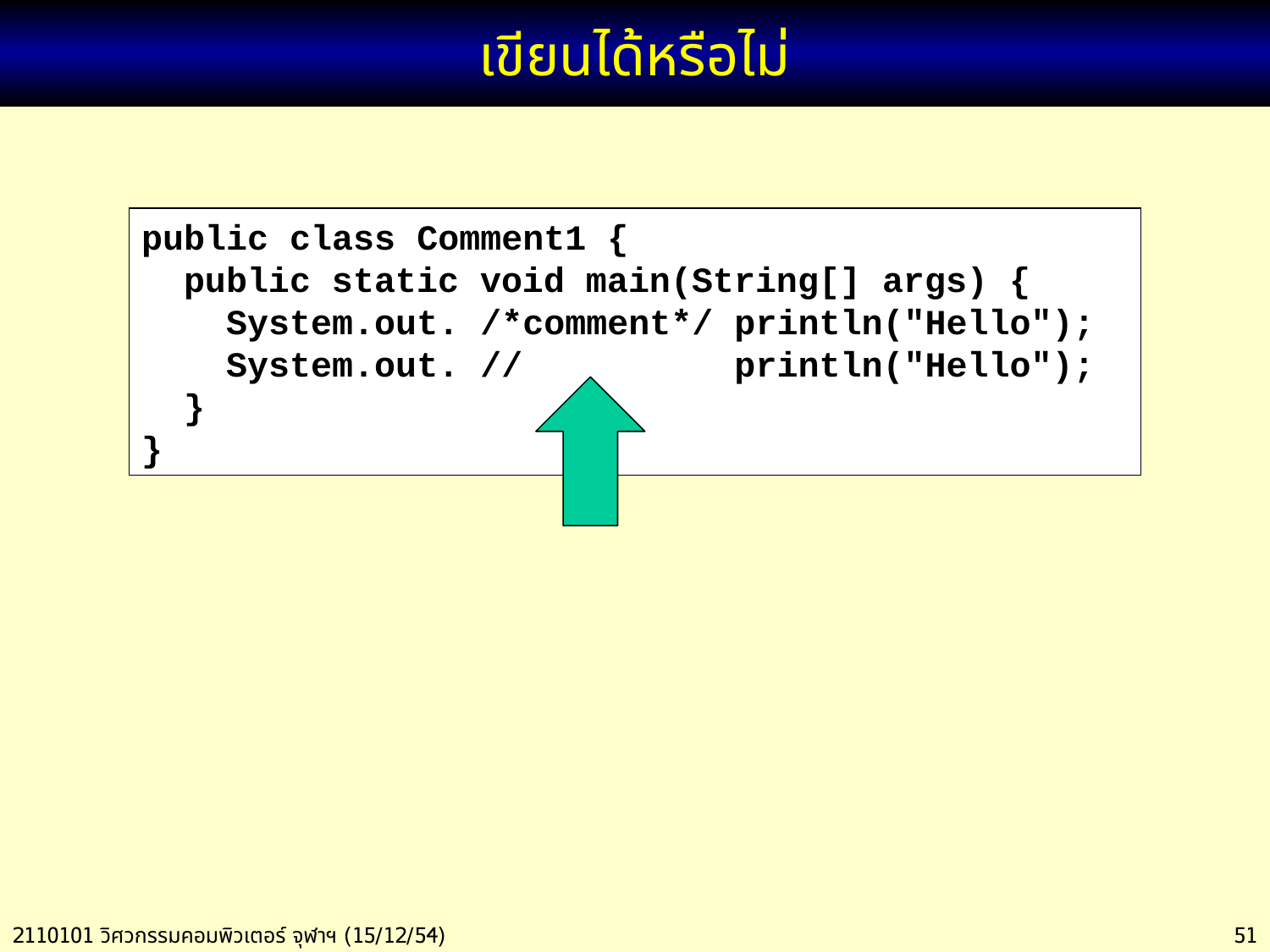

# เขียนได้หรือไม่
public class Comment1 {
  public static void main(String[] args) {
    System.out. /*comment*/ println("Hello");
    System.out. //          println("Hello");
  }
}